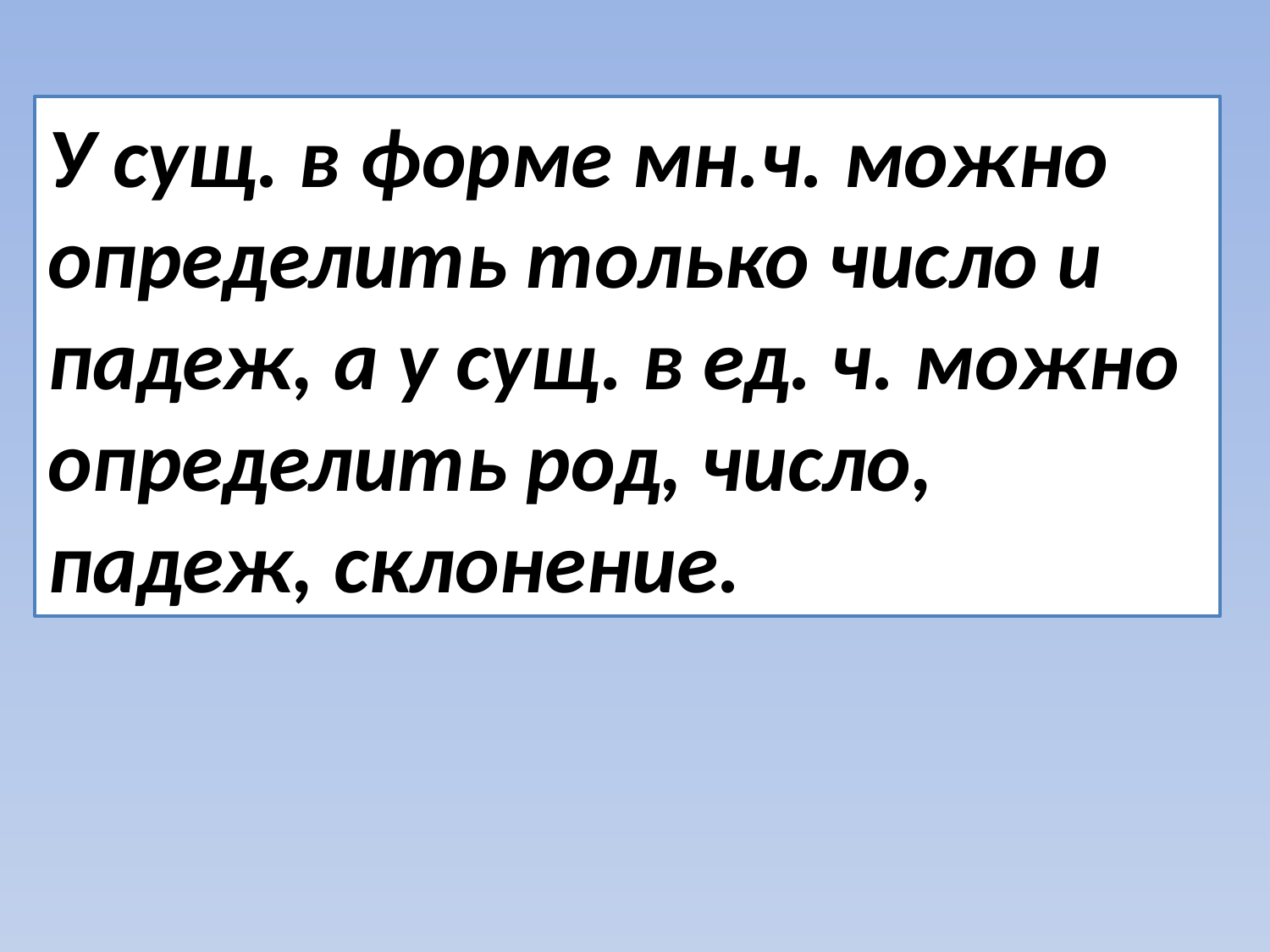

У сущ. в форме мн.ч. можно определить только число и падеж, а у сущ. в ед. ч. можно определить род, число, падеж, склонение.